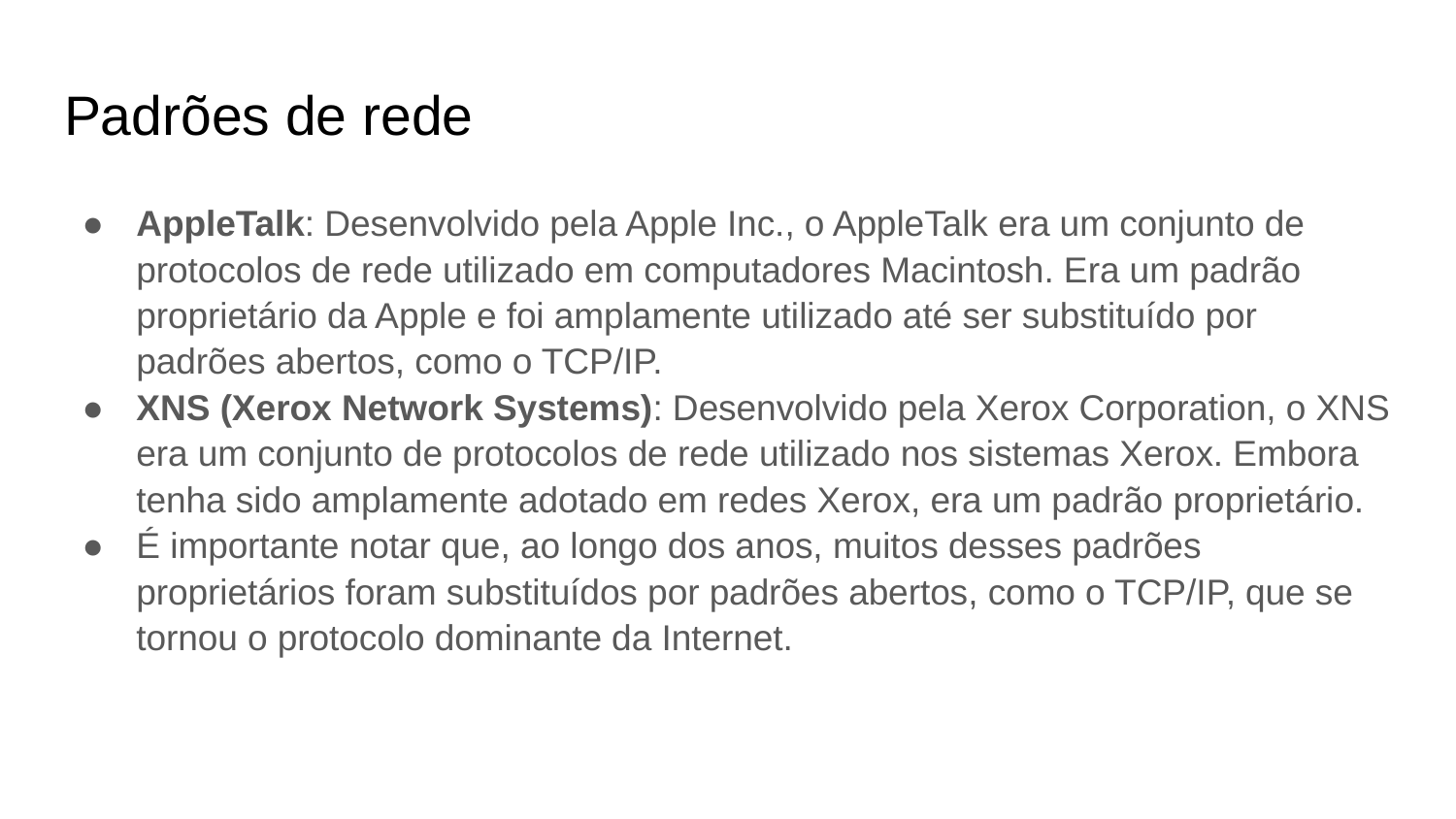

# Padrões de rede
AppleTalk: Desenvolvido pela Apple Inc., o AppleTalk era um conjunto de protocolos de rede utilizado em computadores Macintosh. Era um padrão proprietário da Apple e foi amplamente utilizado até ser substituído por padrões abertos, como o TCP/IP.
XNS (Xerox Network Systems): Desenvolvido pela Xerox Corporation, o XNS era um conjunto de protocolos de rede utilizado nos sistemas Xerox. Embora tenha sido amplamente adotado em redes Xerox, era um padrão proprietário.
É importante notar que, ao longo dos anos, muitos desses padrões proprietários foram substituídos por padrões abertos, como o TCP/IP, que se tornou o protocolo dominante da Internet.